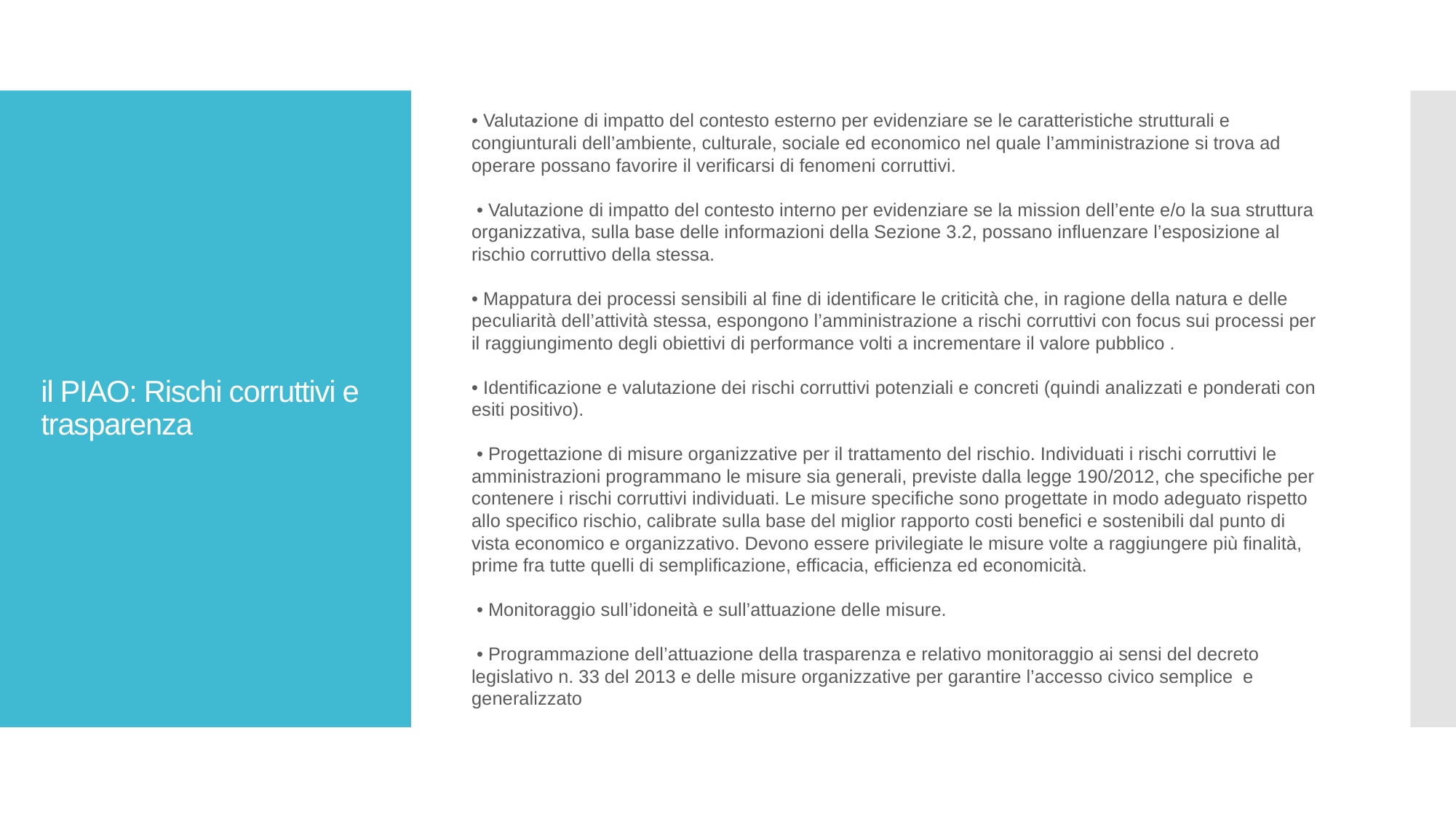

• Valutazione di impatto del contesto esterno per evidenziare se le caratteristiche strutturali e congiunturali dell’ambiente, culturale, sociale ed economico nel quale l’amministrazione si trova ad operare possano favorire il verificarsi di fenomeni corruttivi.

 • Valutazione di impatto del contesto interno per evidenziare se la mission dell’ente e/o la sua struttura organizzativa, sulla base delle informazioni della Sezione 3.2, possano influenzare l’esposizione al rischio corruttivo della stessa.

• Mappatura dei processi sensibili al fine di identificare le criticità che, in ragione della natura e delle peculiarità dell’attività stessa, espongono l’amministrazione a rischi corruttivi con focus sui processi per il raggiungimento degli obiettivi di performance volti a incrementare il valore pubblico .

• Identificazione e valutazione dei rischi corruttivi potenziali e concreti (quindi analizzati e ponderati con esiti positivo).

 • Progettazione di misure organizzative per il trattamento del rischio. Individuati i rischi corruttivi le amministrazioni programmano le misure sia generali, previste dalla legge 190/2012, che specifiche per contenere i rischi corruttivi individuati. Le misure specifiche sono progettate in modo adeguato rispetto allo specifico rischio, calibrate sulla base del miglior rapporto costi benefici e sostenibili dal punto di vista economico e organizzativo. Devono essere privilegiate le misure volte a raggiungere più finalità, prime fra tutte quelli di semplificazione, efficacia, efficienza ed economicità.

 • Monitoraggio sull’idoneità e sull’attuazione delle misure.

 • Programmazione dell’attuazione della trasparenza e relativo monitoraggio ai sensi del decreto legislativo n. 33 del 2013 e delle misure organizzative per garantire l’accesso civico semplice  e generalizzato
# il PIAO: Rischi corruttivi e trasparenza